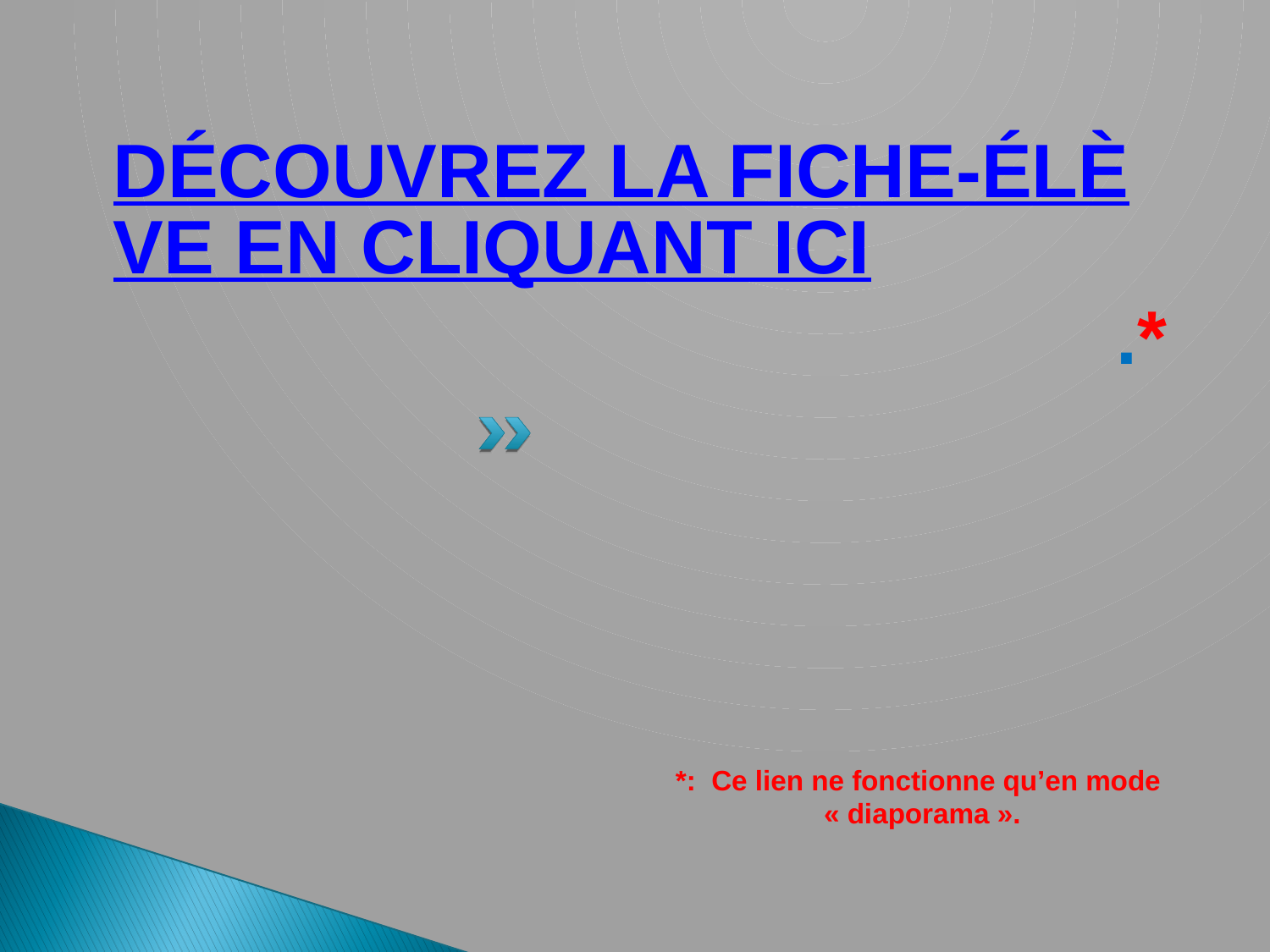

# Découvrez la fiche-élève en cliquant ici.*
*:  Ce lien ne fonctionne qu’en mode  « diaporama ».